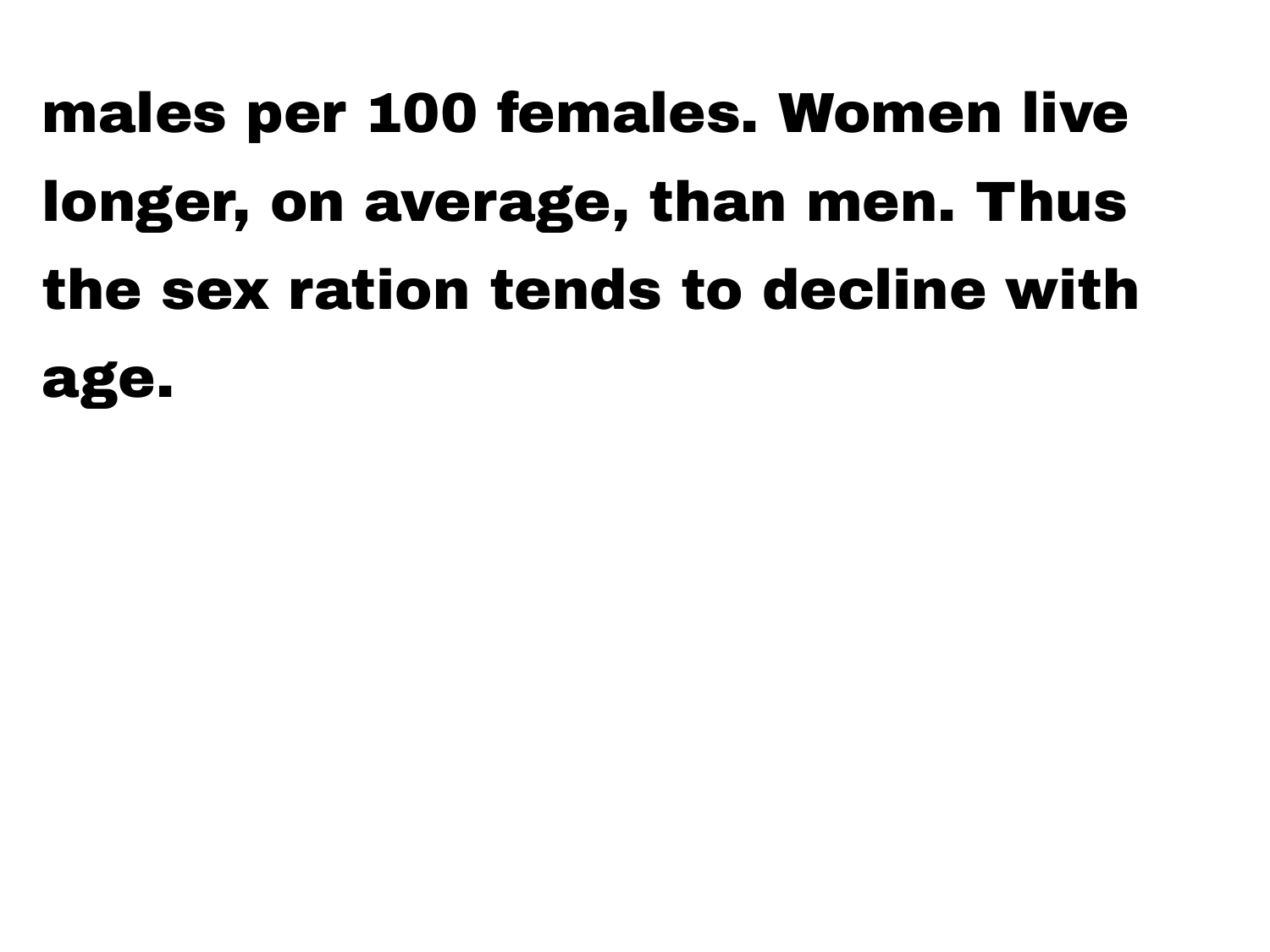

males per 100 females. Women live longer, on average, than men. Thus the sex ration tends to decline with age.